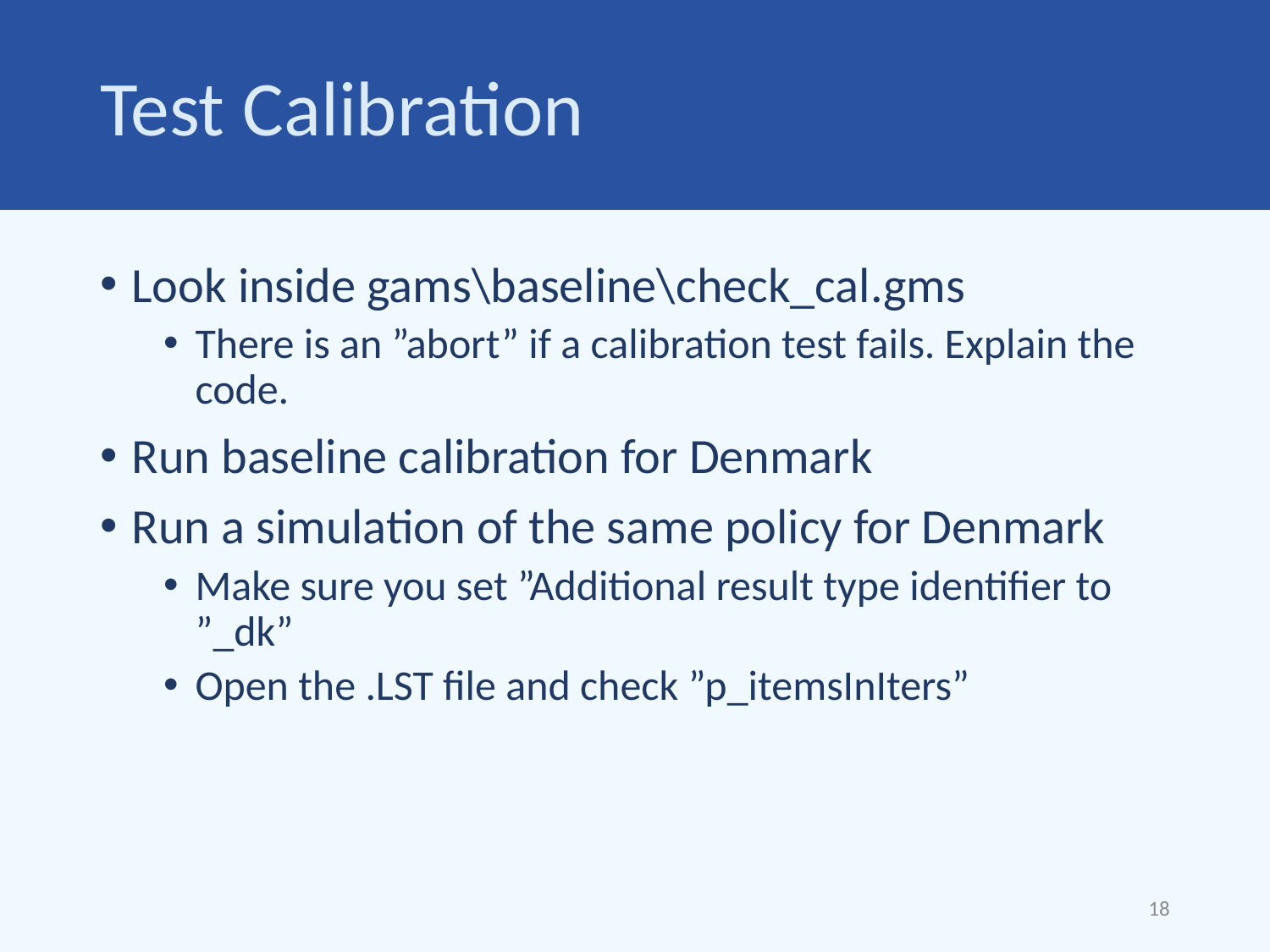

# Test Calibration
Look inside gams\baseline\check_cal.gms
There is an ”abort” if a calibration test fails. Explain the code.
Run baseline calibration for Denmark
Run a simulation of the same policy for Denmark
Make sure you set ”Additional result type identifier to ”_dk”
Open the .LST file and check ”p_itemsInIters”

18